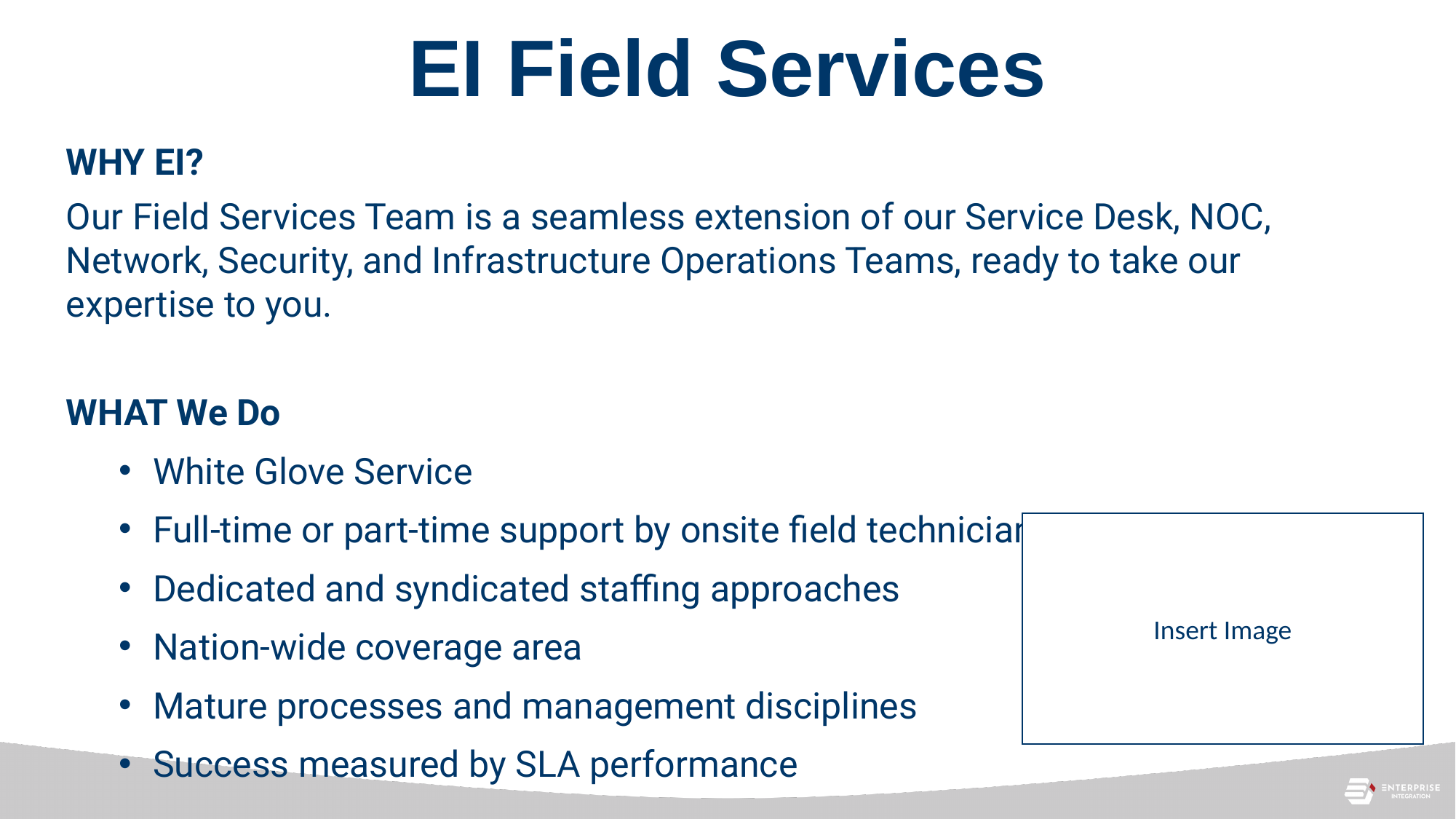

# EI Field Services
WHY EI?
Our Field Services Team is a seamless extension of our Service Desk, NOC, Network, Security, and Infrastructure Operations Teams, ready to take our expertise to you.

WHAT We Do
White Glove Service
Full-time or part-time support by onsite field technicians
Dedicated and syndicated staffing approaches
Nation-wide coverage area
Mature processes and management disciplines
Success measured by SLA performance

Insert Image